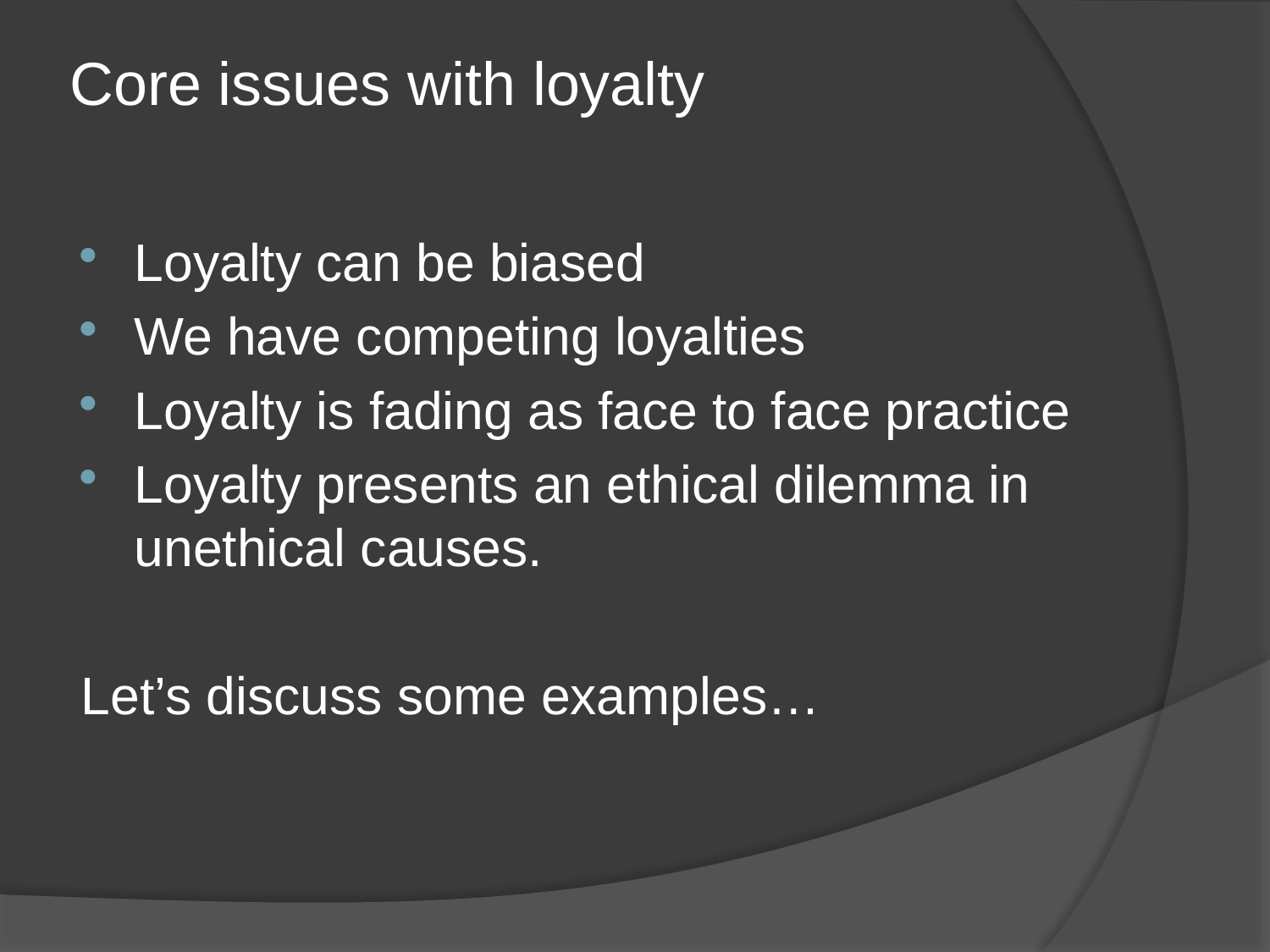

# Core issues with loyalty
Loyalty can be biased
We have competing loyalties
Loyalty is fading as face to face practice
Loyalty presents an ethical dilemma in unethical causes.

Let’s discuss some examples…